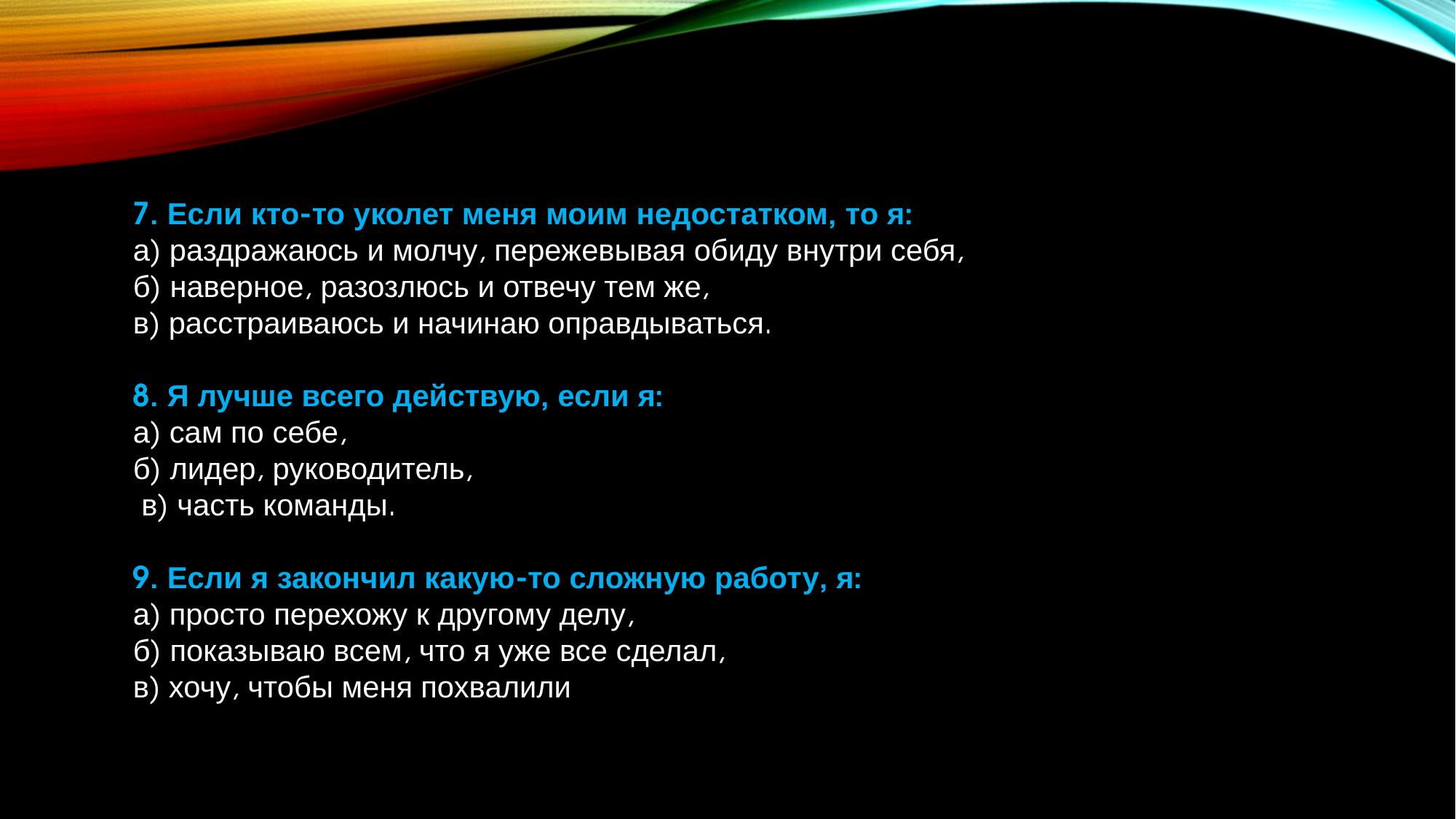

7. Если кто-то уколет меня моим недостатком, то я:
а) раздражаюсь и молчу, пережевывая обиду внутри себя,
б) наверное, разозлюсь и отвечу тем же,
в) расстраиваюсь и начинаю оправдываться.

8. Я лучше всего действую, если я:
а) сам по себе,
б) лидер, руководитель,
 в) часть команды.

9. Если я закончил какую-то сложную работу, я:
а) просто перехожу к другому делу,
б) показываю всем, что я уже все сделал,
в) хочу, чтобы меня похвалили